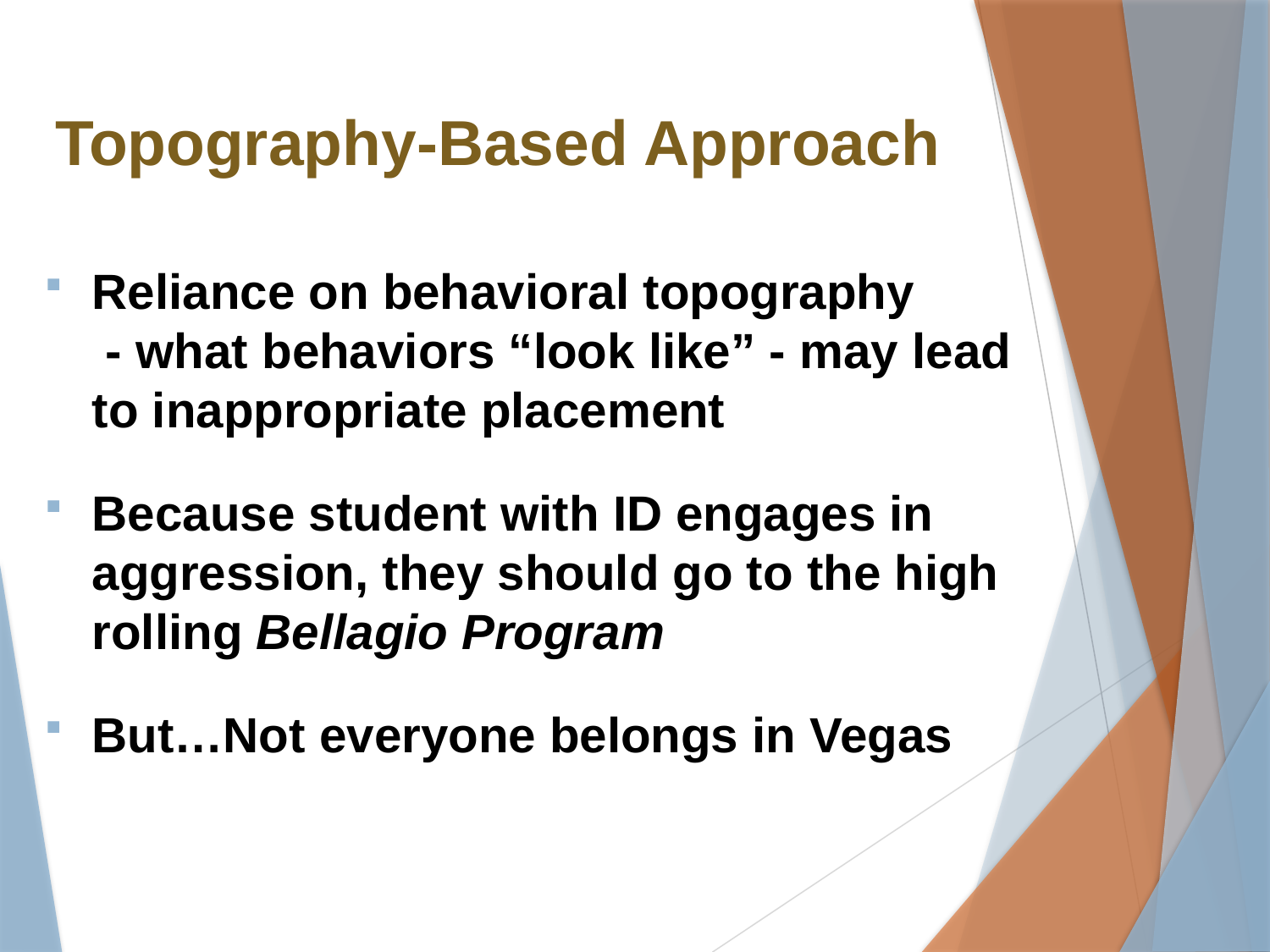

# Topography-Based Approach
Reliance on behavioral topography           - what behaviors “look like” - may lead to inappropriate placement

Because student with ID engages in aggression, they should go to the high rolling Bellagio Program

But…Not everyone belongs in Vegas